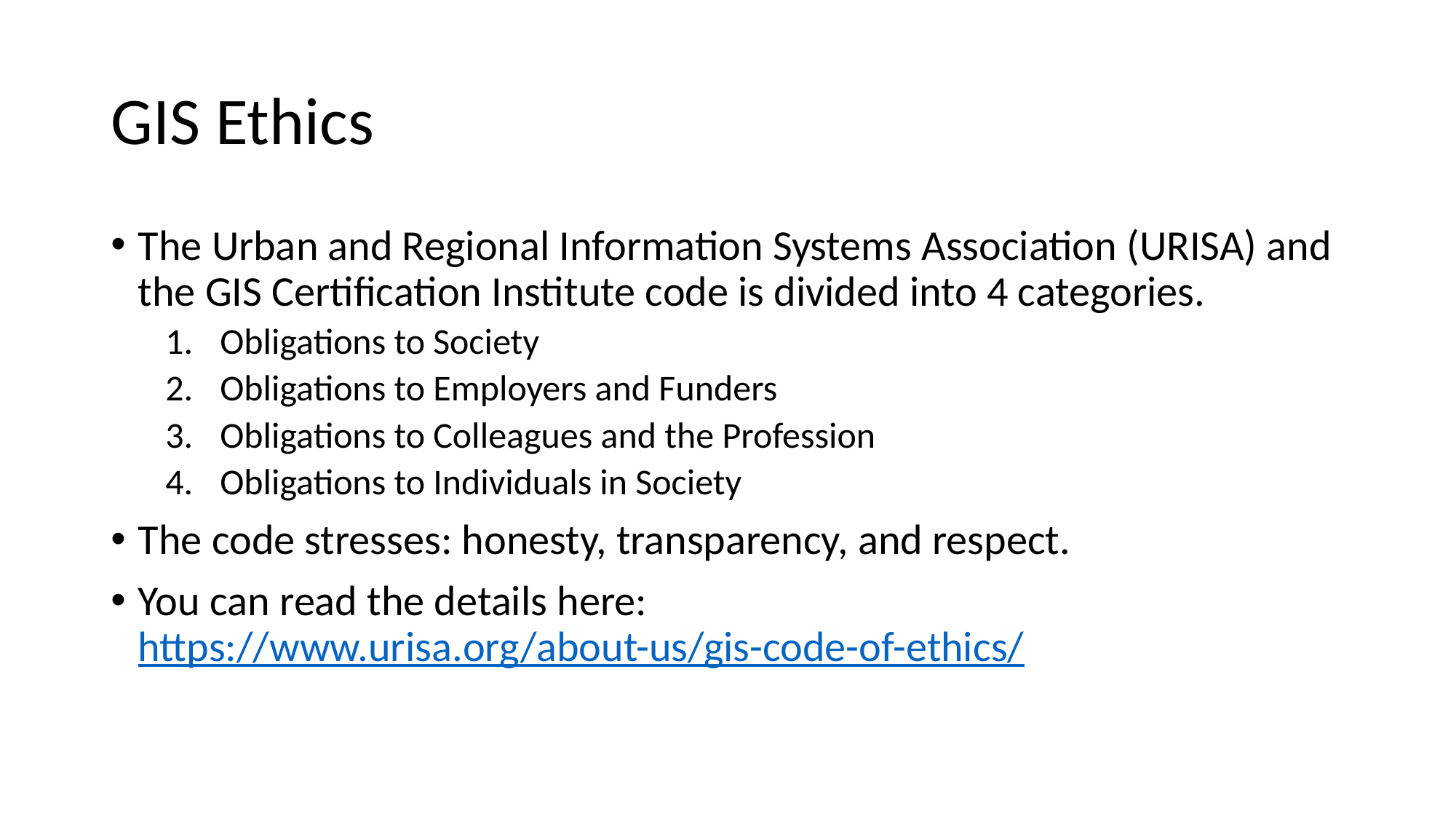

# GIS Ethics
The Urban and Regional Information Systems Association (URISA) and the GIS Certification Institute code is divided into 4 categories.
Obligations to Society
Obligations to Employers and Funders
Obligations to Colleagues and the Profession
Obligations to Individuals in Society
The code stresses: honesty, transparency, and respect.
You can read the details here: https://www.urisa.org/about-us/gis-code-of-ethics/